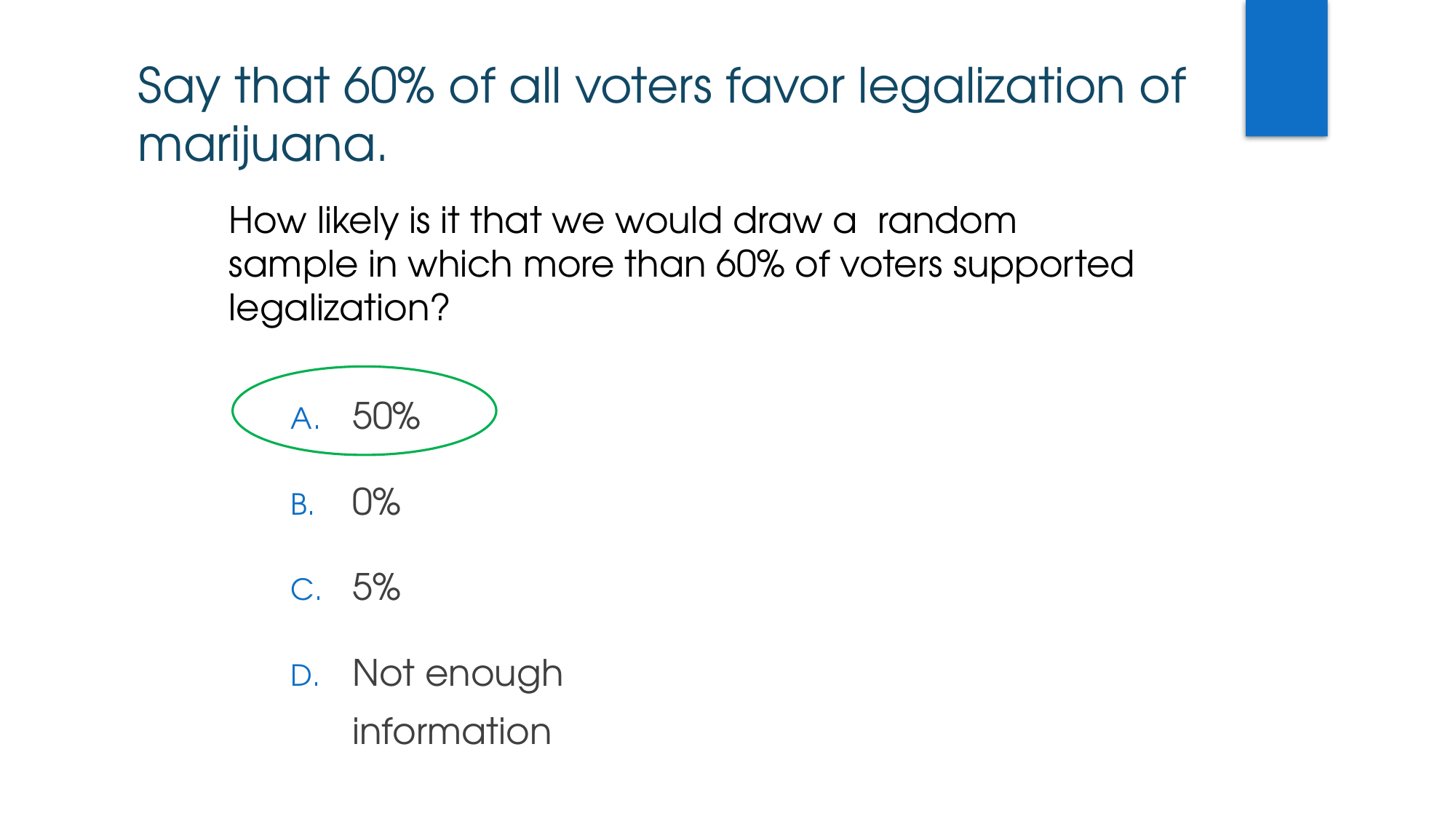

Say that 60% of all voters favor legalization of marijuana.
How likely is it that we would draw a  random sample in which more than 60% of voters supported legalization?

50%
0%
5%
Not enough information